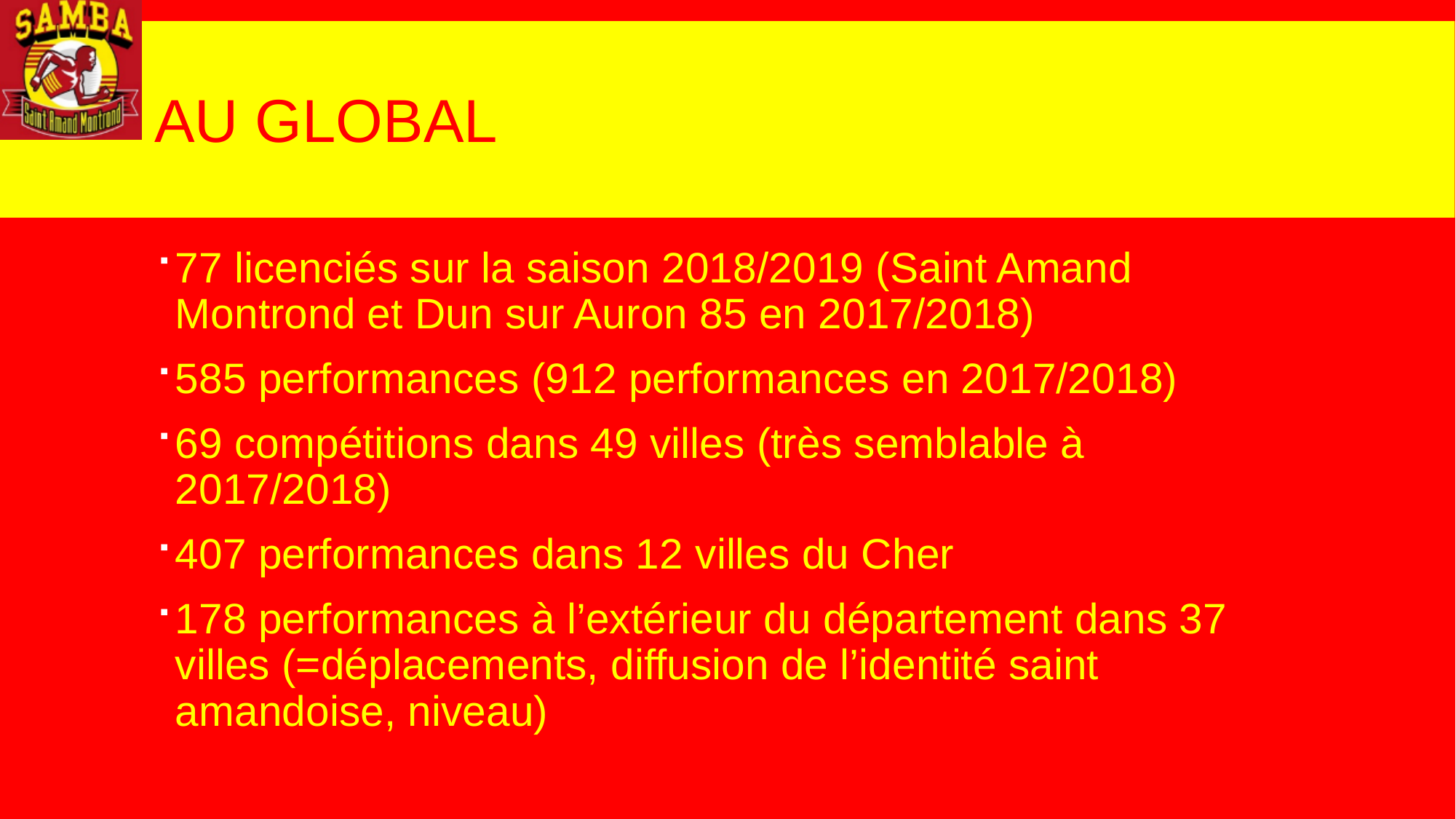

# Au global
77 licenciés sur la saison 2018/2019 (Saint Amand Montrond et Dun sur Auron 85 en 2017/2018)
585 performances (912 performances en 2017/2018)
69 compétitions dans 49 villes (très semblable à 2017/2018)
407 performances dans 12 villes du Cher
178 performances à l’extérieur du département dans 37 villes (=déplacements, diffusion de l’identité saint amandoise, niveau)